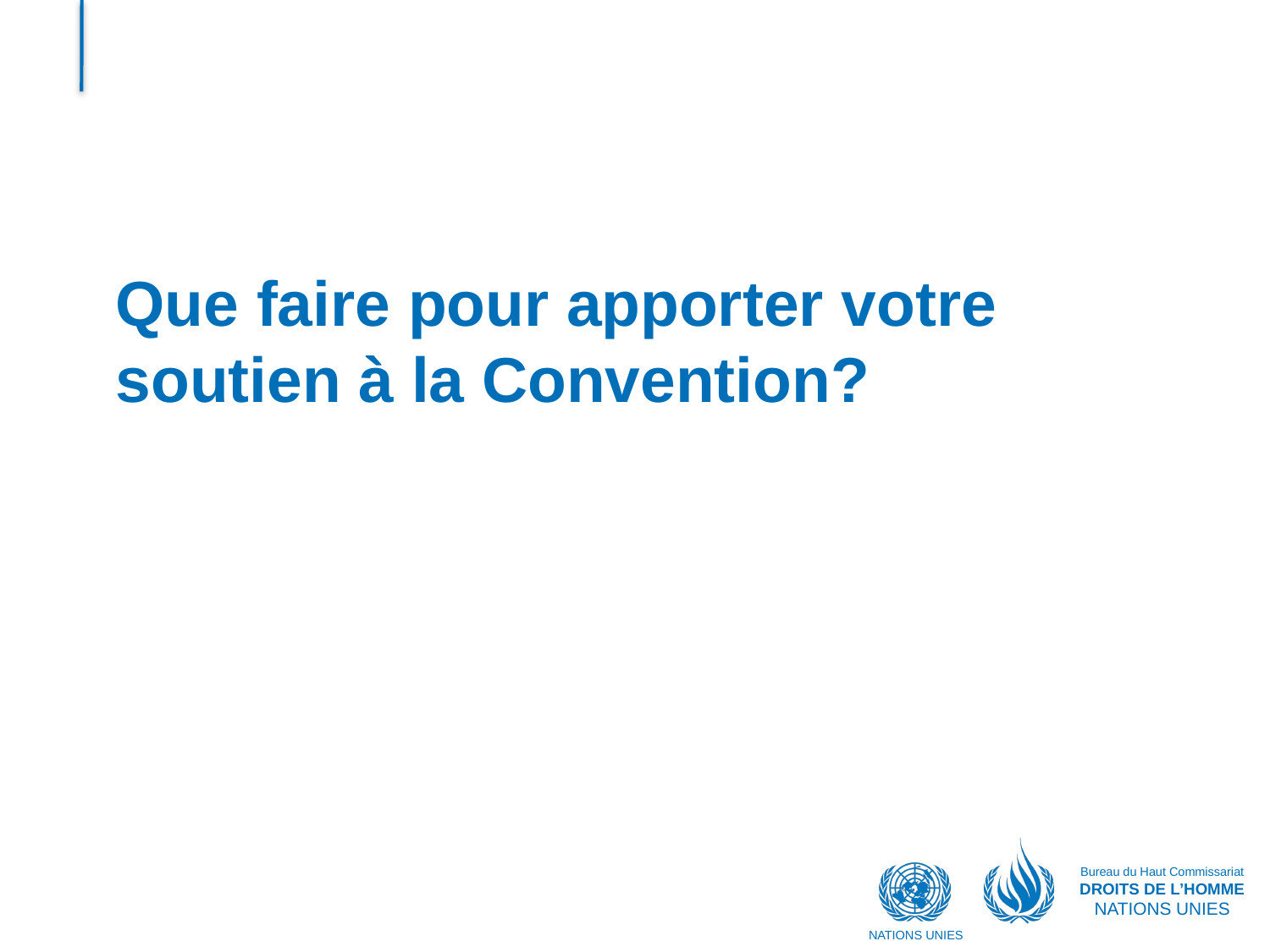

# Que faire pour apporter votre soutien à la Convention?
Bureau du Haut Commissariat
DROITS DE L’HOMME
NATIONS UNIES
NATIONS UNIES